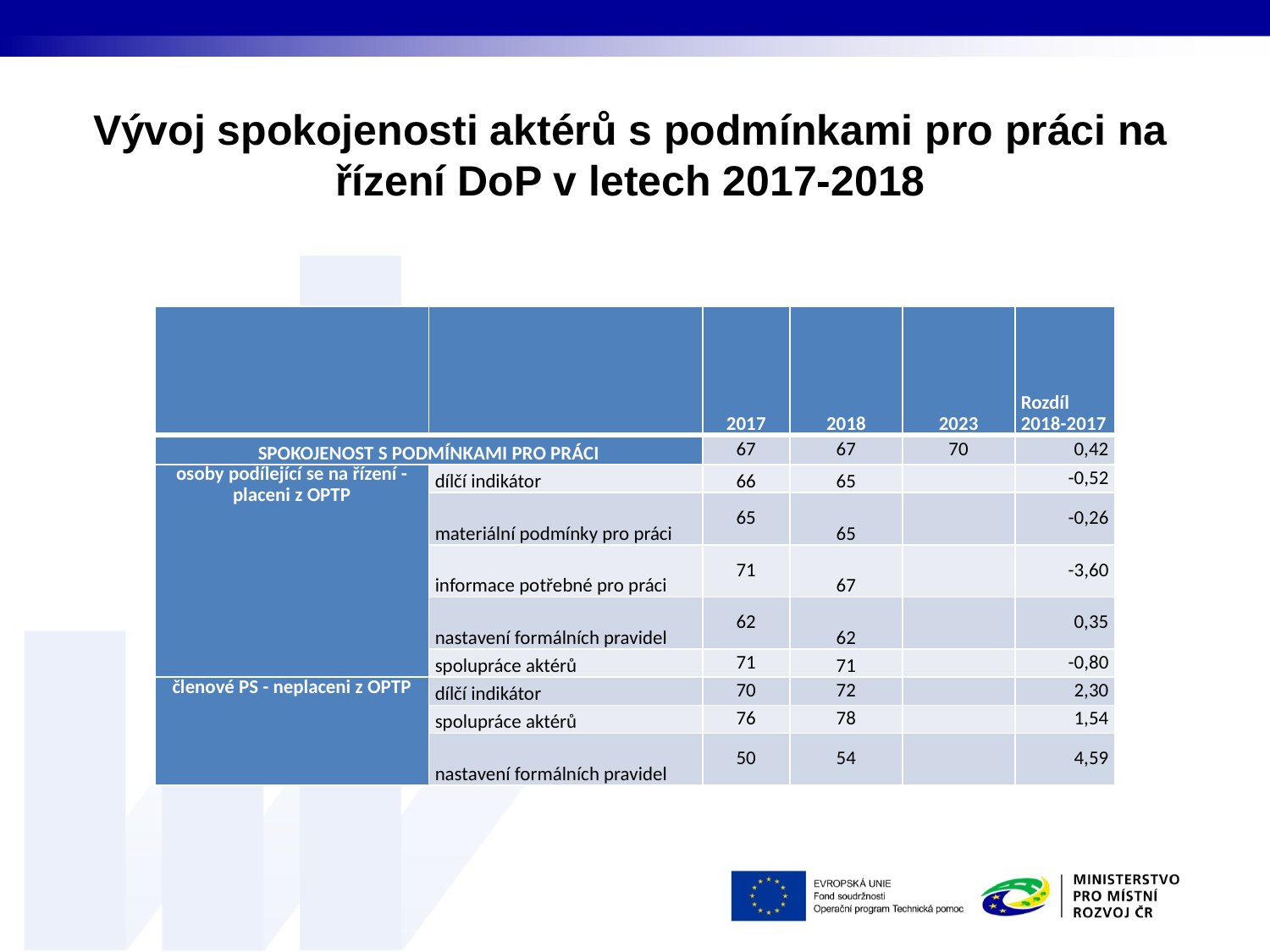

# Vývoj spokojenosti aktérů s podmínkami pro práci na řízení DoP v letech 2017-2018

|  |  | 2017 | 2018 | 2023 | Rozdíl 2018-2017 |
| --- | --- | --- | --- | --- | --- |
| SPOKOJENOST S PODMÍNKAMI PRO PRÁCI |  | 67 | 67 | 70 | 0,42 |
| osoby podílející se na řízení - placeni z OPTP | dílčí indikátor | 66 | 65 |  | -0,52 |
|  | materiální podmínky pro práci | 65 | 65 |  | -0,26 |
|  | informace potřebné pro práci | 71 | 67 |  | -3,60 |
|  | nastavení formálních pravidel | 62 | 62 |  | 0,35 |
|  | spolupráce aktérů | 71 | 71 |  | -0,80 |
| členové PS - neplaceni z OPTP | dílčí indikátor | 70 | 72 |  | 2,30 |
|  | spolupráce aktérů | 76 | 78 |  | 1,54 |
|  | nastavení formálních pravidel | 50 | 54 |  | 4,59 |